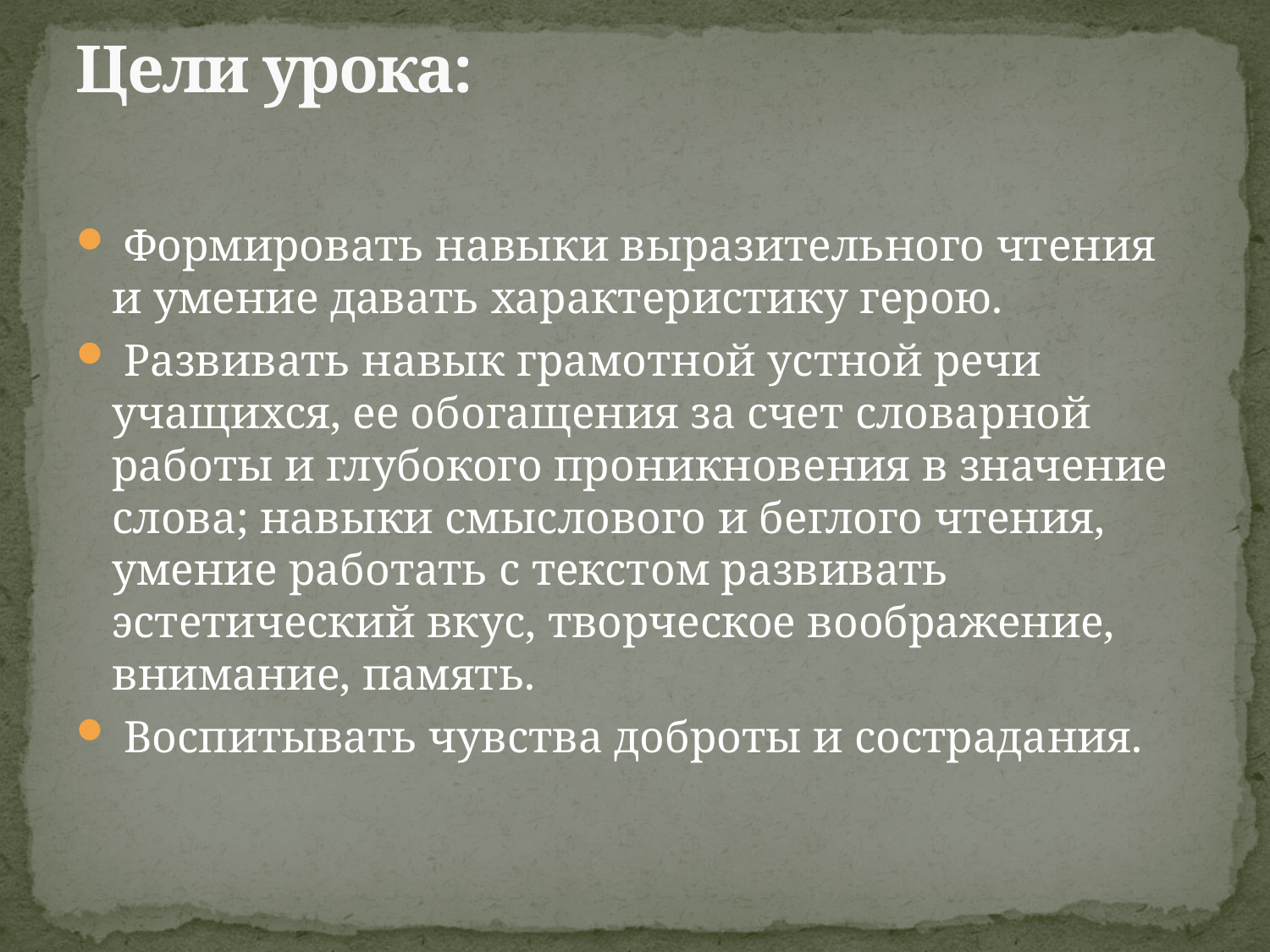

# Цели урока:
 Формировать навыки выразительного чтения и умение давать характеристику герою.
 Развивать навык грамотной устной речи учащихся, ее обогащения за счет словарной работы и глубокого проникновения в значение слова; навыки смыслового и беглого чтения, умение работать с текстом развивать эстетический вкус, творческое воображение, внимание, память.
 Воспитывать чувства доброты и сострадания.